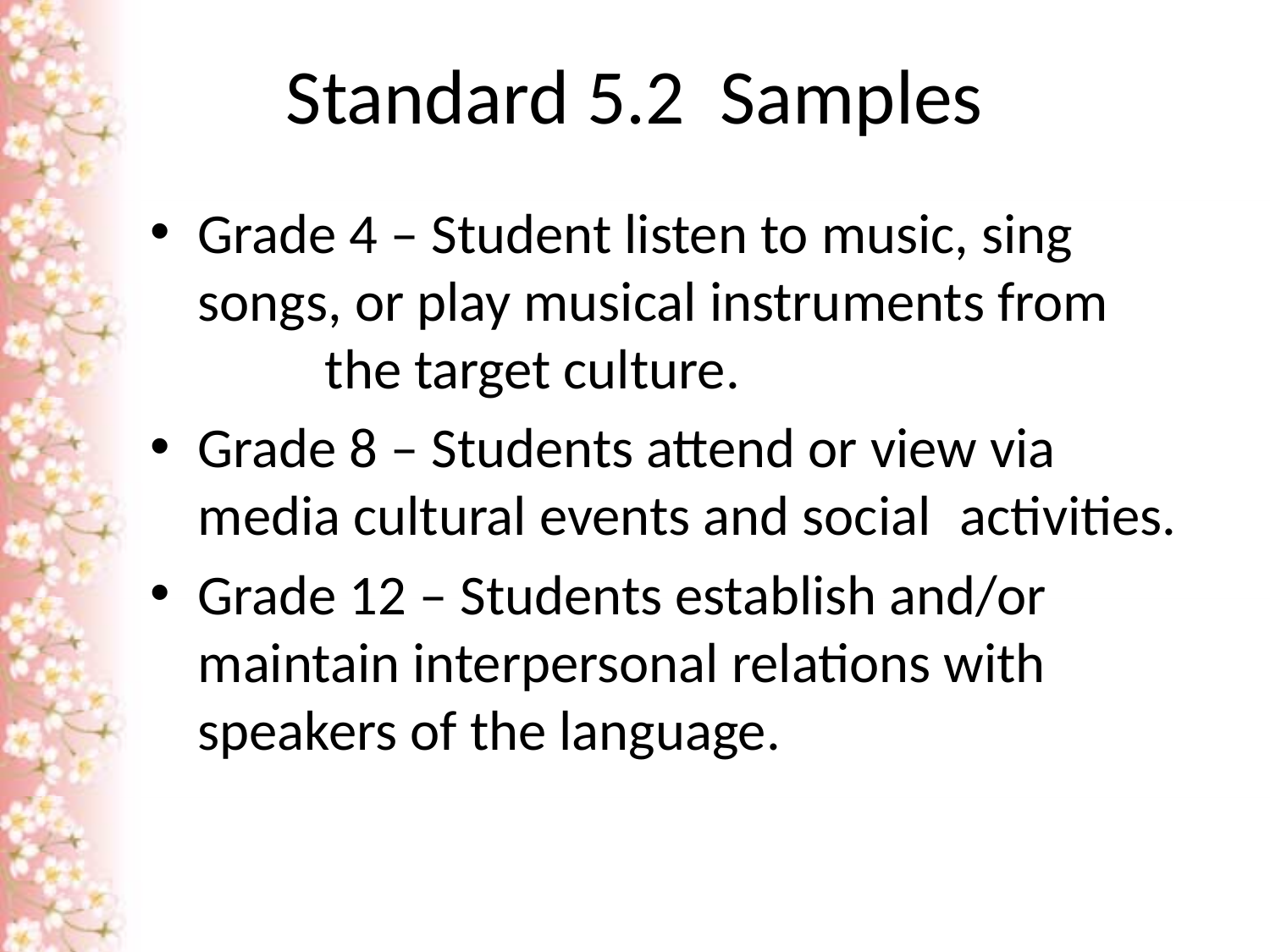

# Standard 5.2  Samples
Grade 4 – Student listen to music, sing 	songs, or play musical instruments from 	the target culture.
Grade 8 – Students attend or view via 	media cultural events and social 	activities.
Grade 12 – Students establish and/or 	maintain interpersonal relations with 	speakers of the language.